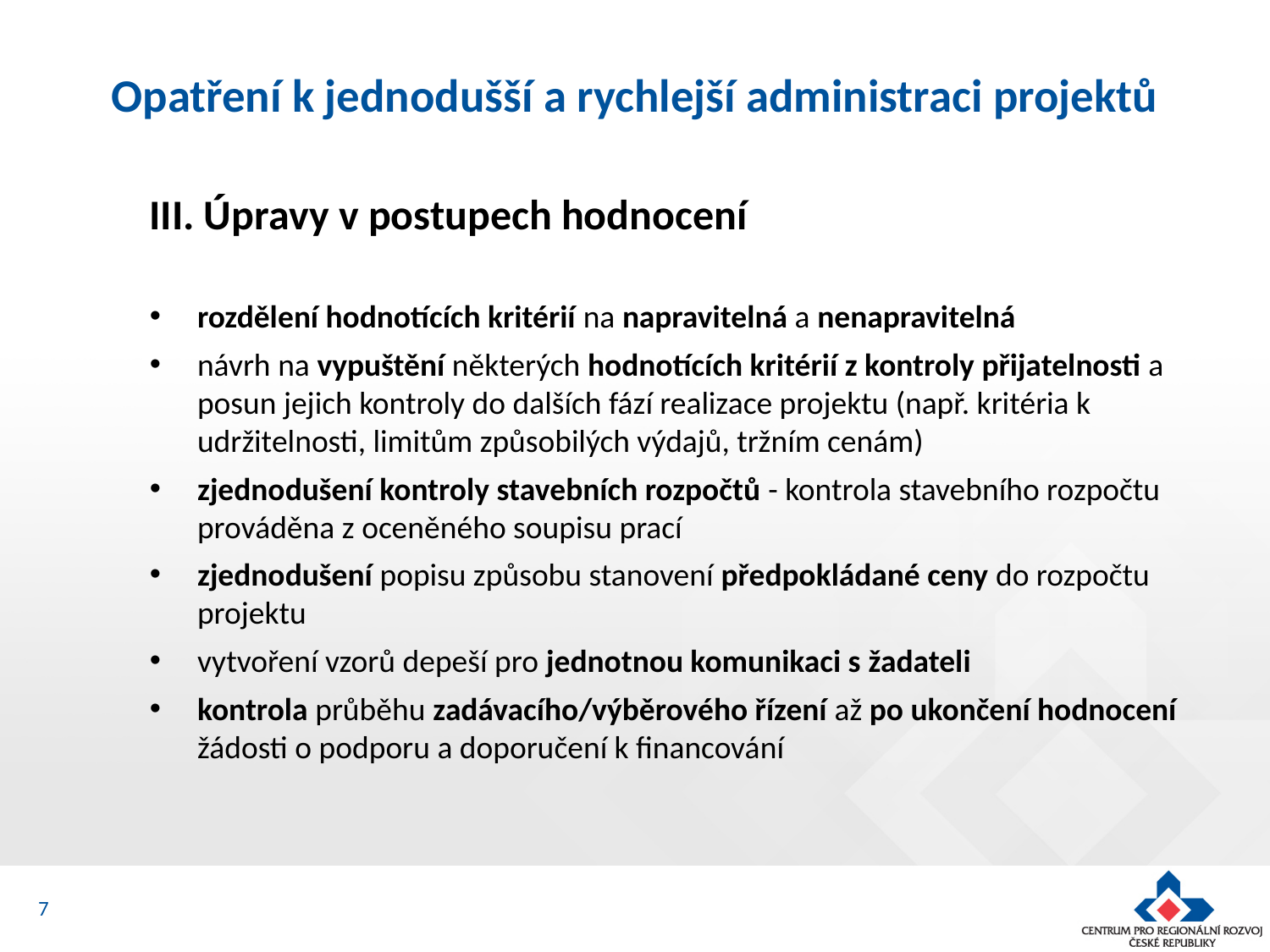

# Opatření k jednodušší a rychlejší administraci projektů
III. Úpravy v postupech hodnocení

rozdělení hodnotících kritérií na napravitelná a nenapravitelná
návrh na vypuštění některých hodnotících kritérií z kontroly přijatelnosti a  posun jejich kontroly do dalších fází realizace projektu (např. kritéria k udržitelnosti, limitům způsobilých výdajů, tržním cenám)
zjednodušení kontroly stavebních rozpočtů - kontrola stavebního rozpočtu prováděna z oceněného soupisu prací
zjednodušení popisu způsobu stanovení předpokládané ceny do rozpočtu projektu
vytvoření vzorů depeší pro jednotnou komunikaci s žadateli
kontrola průběhu zadávacího/výběrového řízení až po ukončení hodnocení žádosti o podporu a doporučení k financování
7